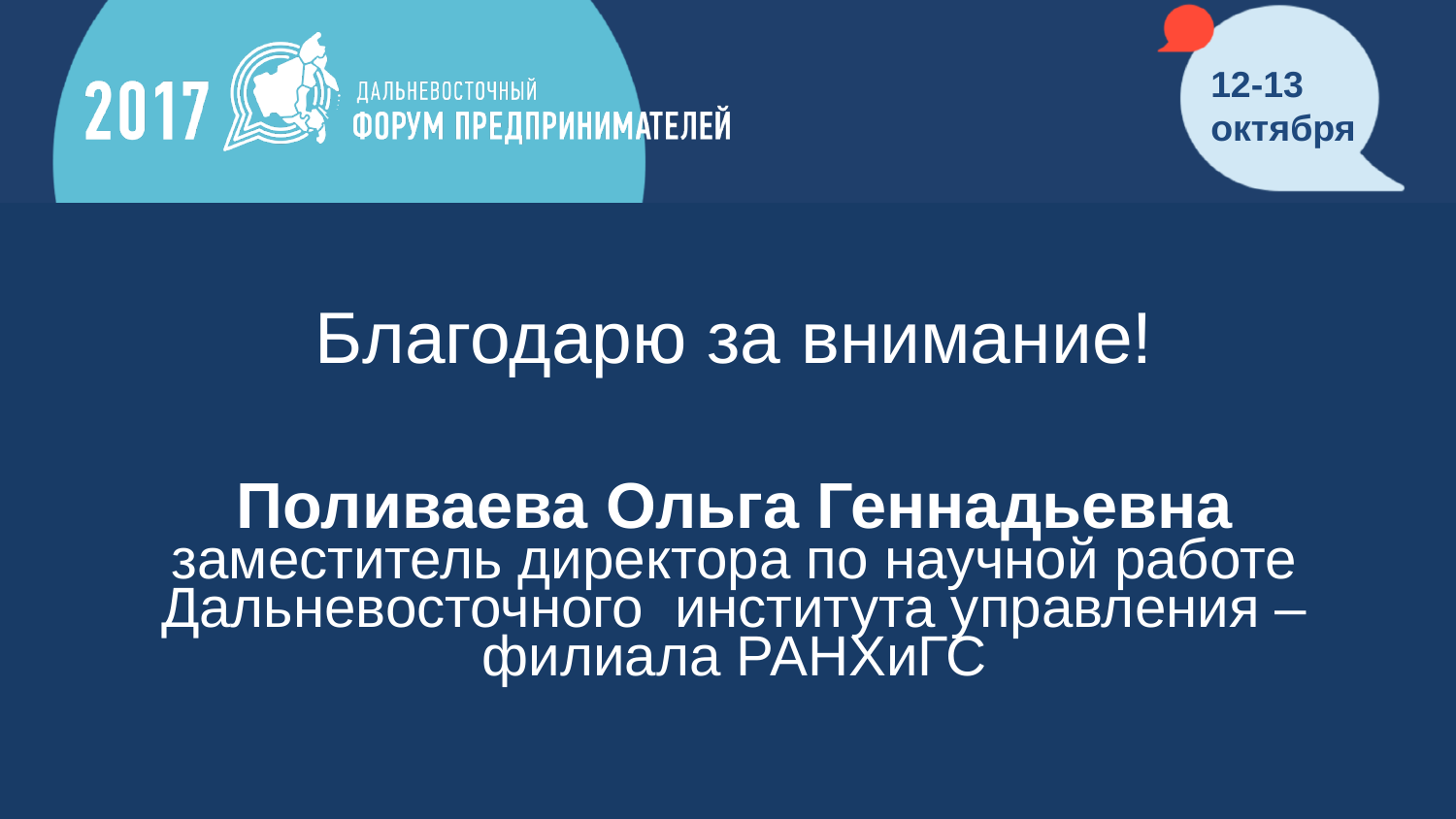

Благодарю за внимание!

Поливаева Ольга Геннадьевна заместитель директора по научной работе Дальневосточного  института управления – филиала РАНХиГС